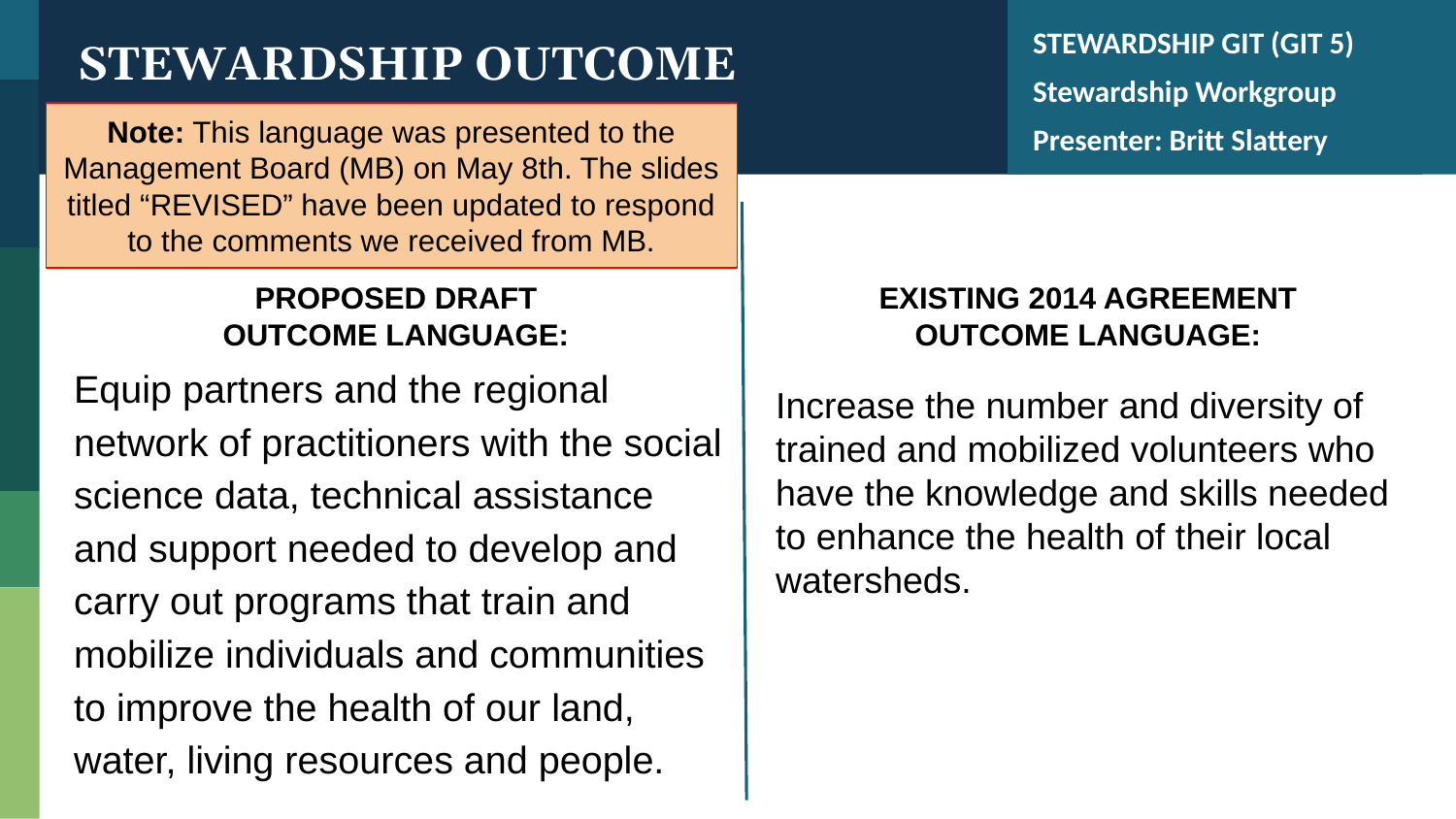

STEWARDSHIP GIT (GIT 5)
Stewardship Workgroup
Presenter: Britt Slattery
STEWARDSHIP OUTCOME
Note: This language was presented to the Management Board (MB) on May 8th. The slides titled “REVISED” have been updated to respond to the comments we received from MB.
PROPOSED DRAFT
OUTCOME LANGUAGE:

EXISTING 2014 AGREEMENT
OUTCOME LANGUAGE:
Equip partners and the regional network of practitioners with the social science data, technical assistance and support needed to develop and carry out programs that train and mobilize individuals and communities to improve the health of our land, water, living resources and people.

Increase the number and diversity of trained and mobilized volunteers who have the knowledge and skills needed to enhance the health of their local watersheds.